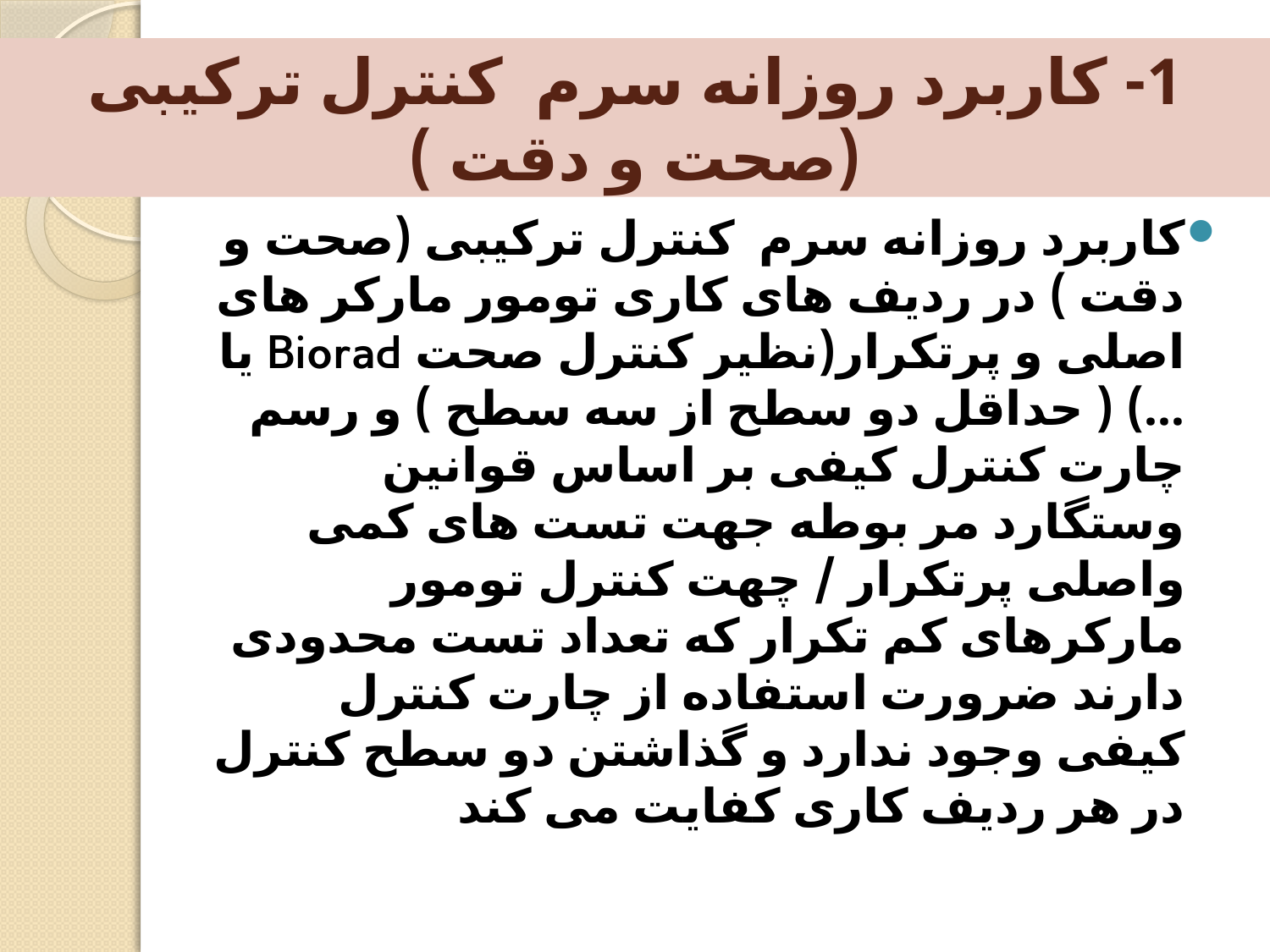

# 1- کاربرد روزانه سرم  كنترل ترکیبی (صحت و دقت )
کاربرد روزانه سرم  كنترل ترکیبی (صحت و دقت ) در ردیف های کاری تومور مارکر های اصلی و پرتکرار(نظیر کنترل صحت Biorad یا …) ( حداقل دو سطح از سه سطح ) و رسم چارت کنترل کیفی بر اساس قوانین وستگارد مر بوطه جهت تست های کمی واصلی پرتکرار / چهت کنترل تومور مارکرهای کم تکرار که تعداد تست محدودی دارند ضرورت استفاده از چارت کنترل کیفی وجود ندارد و گذاشتن دو سطح کنترل در هر ردیف کاری کفایت می کند